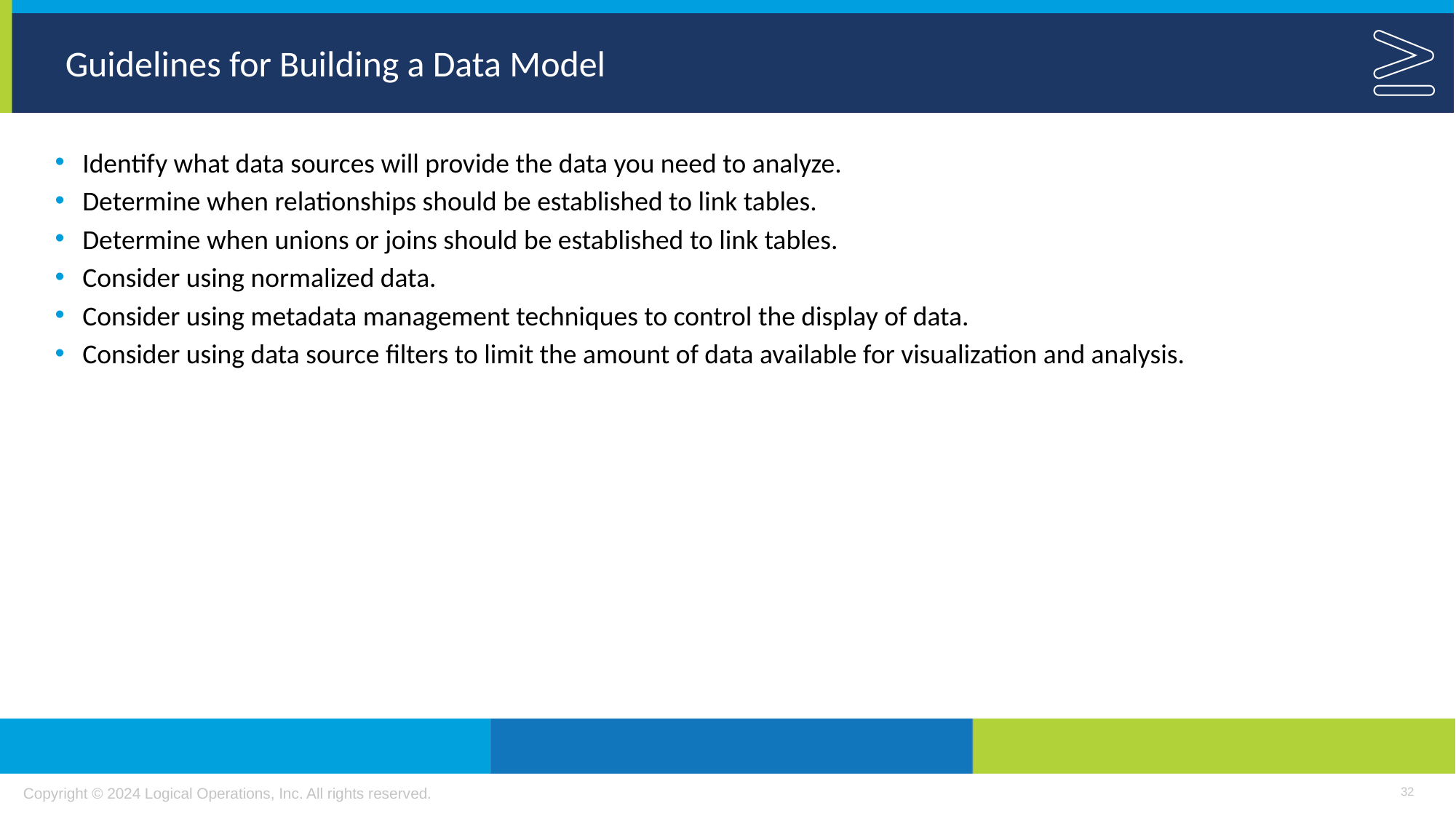

# Guidelines for Building a Data Model
Identify what data sources will provide the data you need to analyze.
Determine when relationships should be established to link tables.
Determine when unions or joins should be established to link tables.
Consider using normalized data.
Consider using metadata management techniques to control the display of data.
Consider using data source filters to limit the amount of data available for visualization and analysis.
32